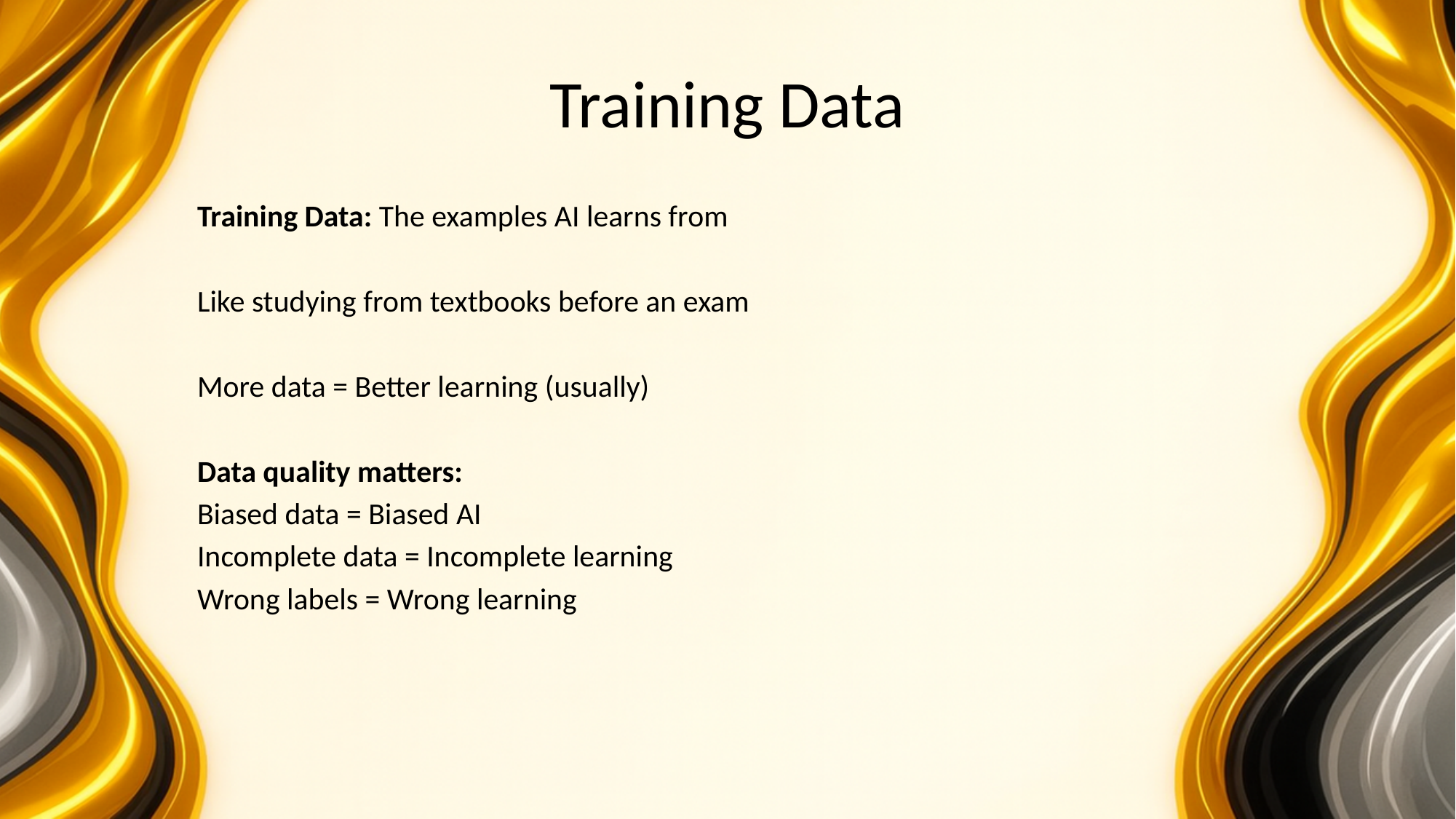

# Training Data
Training Data: The examples AI learns from

Like studying from textbooks before an exam

More data = Better learning (usually)

Data quality matters:
Biased data = Biased AI
Incomplete data = Incomplete learning
Wrong labels = Wrong learning